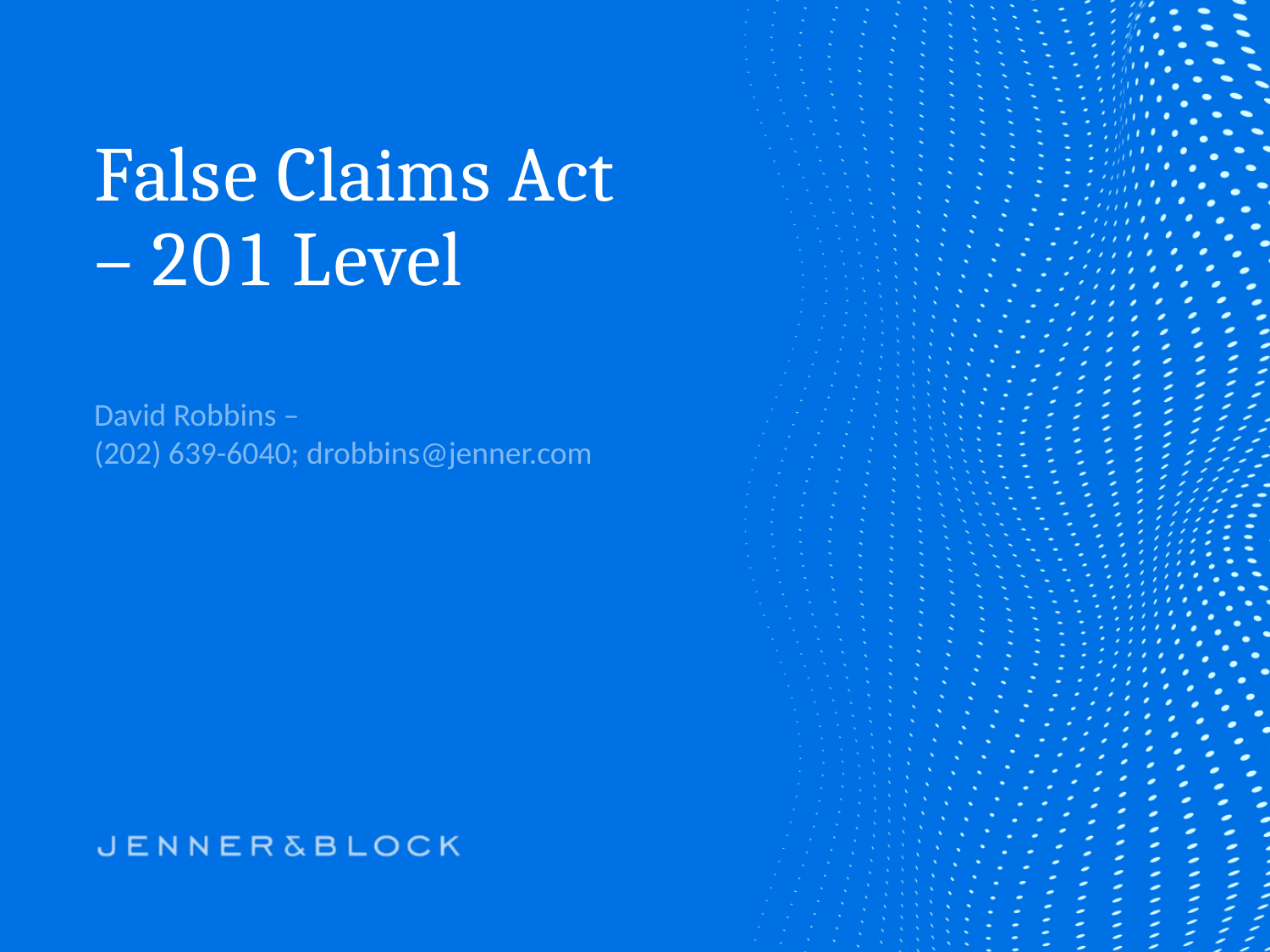

# False Claims Act – 201 Level
David Robbins –
(202) 639-6040; drobbins@jenner.com